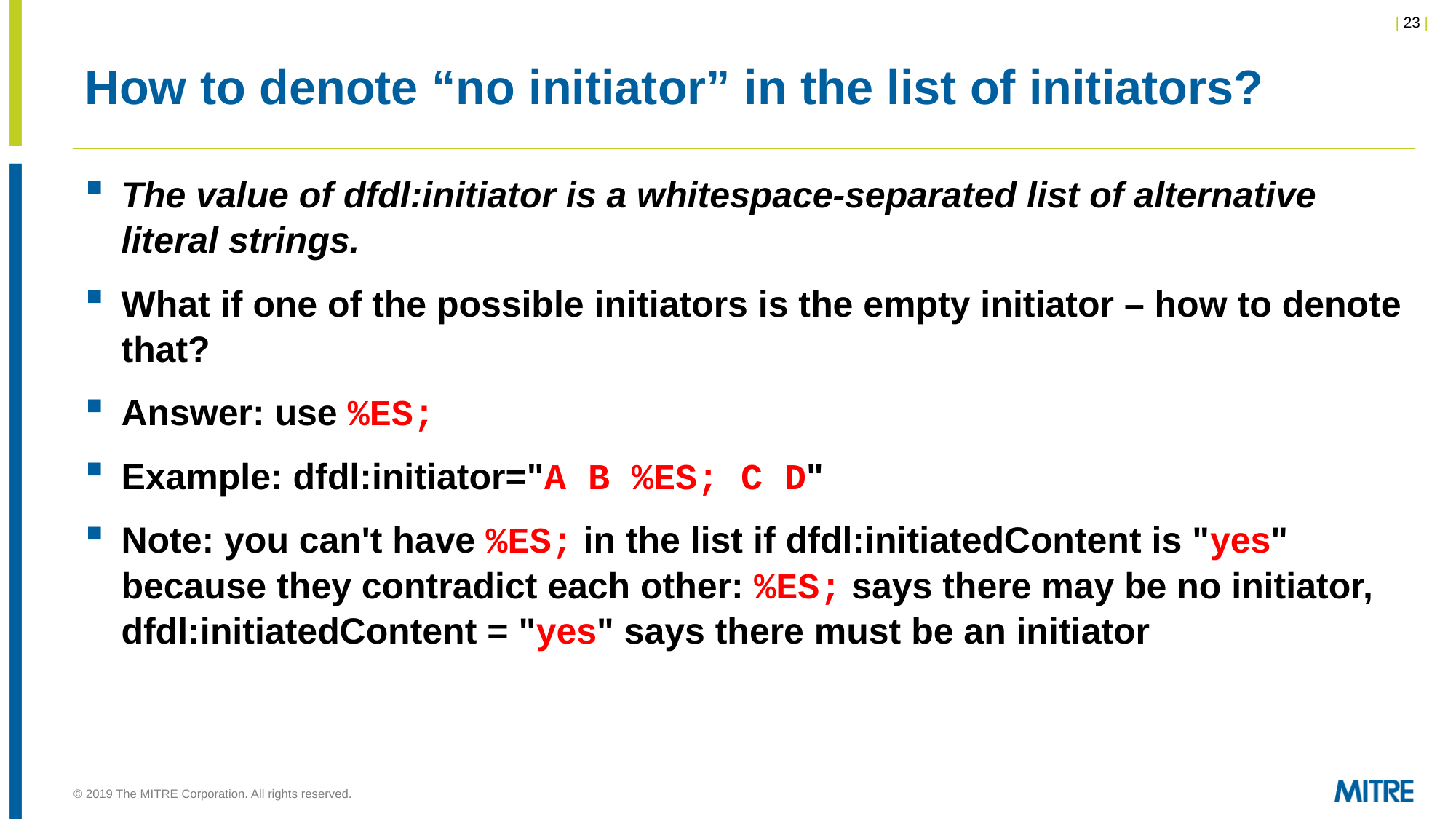

# How to denote “no initiator” in the list of initiators?
The value of dfdl:initiator is a whitespace-separated list of alternative literal strings.
What if one of the possible initiators is the empty initiator – how to denote that?
Answer: use %ES;
Example: dfdl:initiator="A B %ES; C D"
Note: you can't have %ES; in the list if dfdl:initiatedContent is "yes" because they contradict each other: %ES; says there may be no initiator, dfdl:initiatedContent = "yes" says there must be an initiator
© 2019 The MITRE Corporation. All rights reserved.